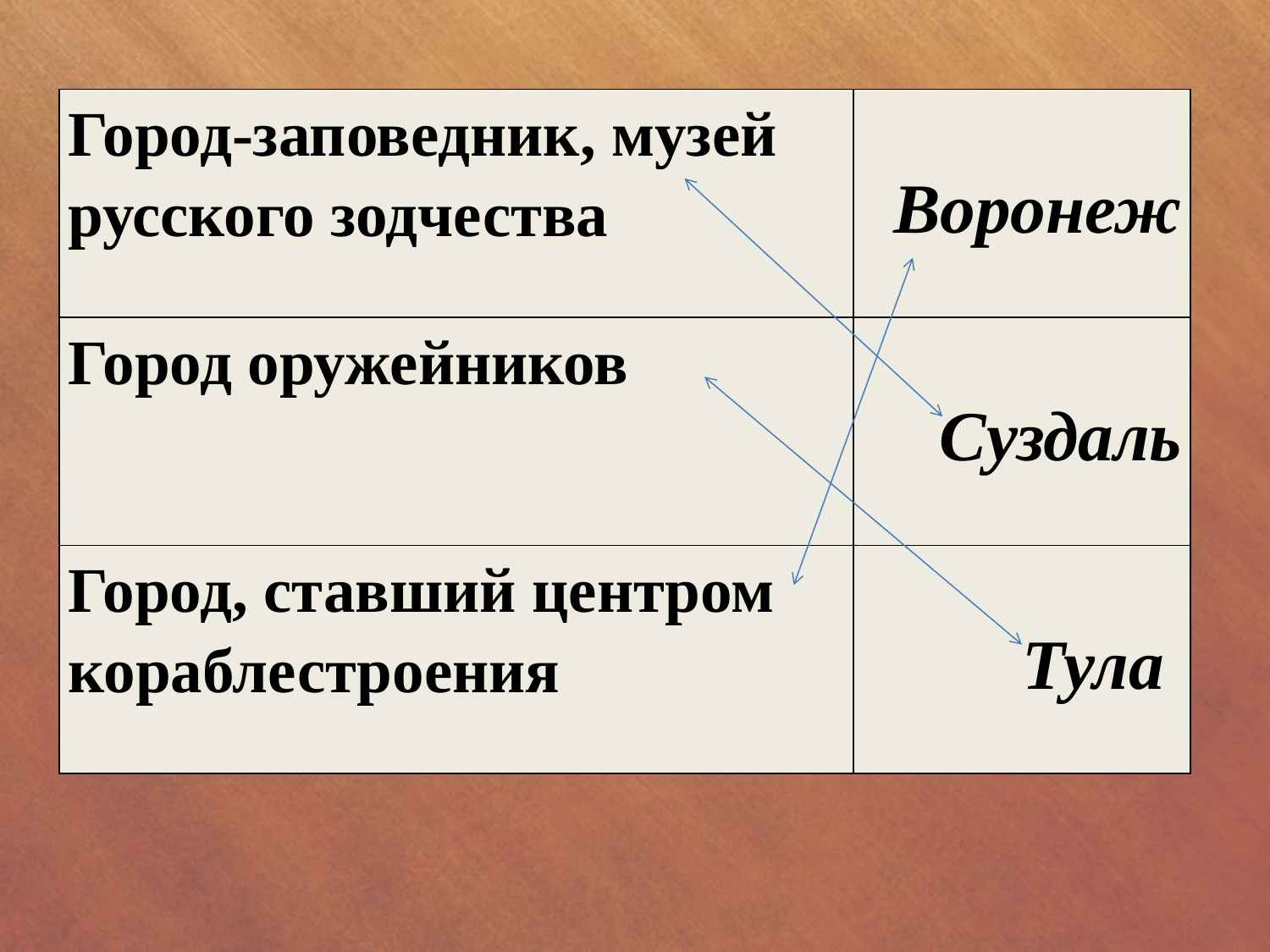

| Город-заповедник, музей русского зодчества | Воронеж |
| --- | --- |
| Город оружейников | Суздаль |
| Город, ставший центром кораблестроения | Тула |